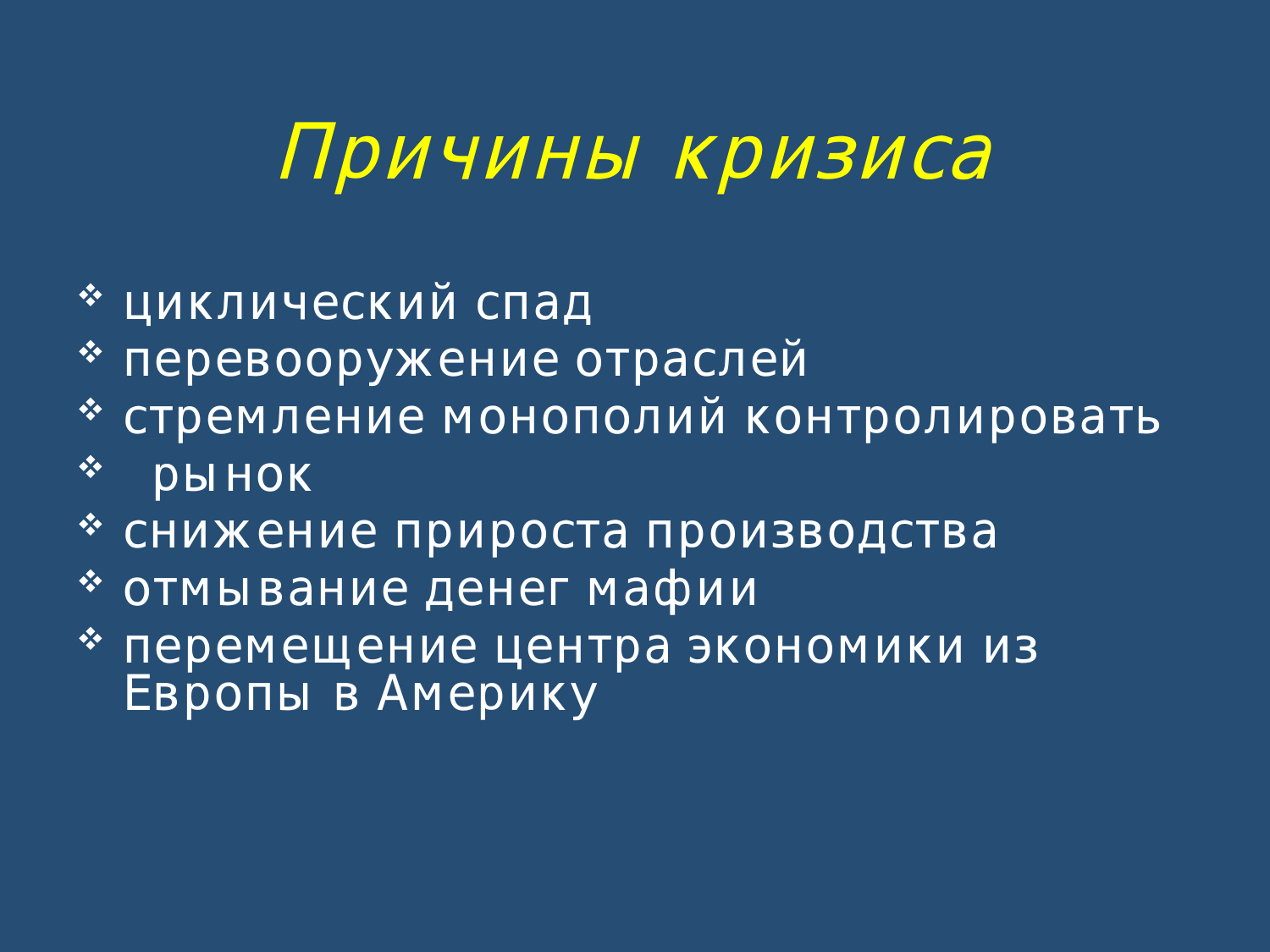

# Причины кризиса
циклический спад
перевооружение отраслей
стремление монополий контролировать
  рынок
снижение прироста производства
отмывание денег мафии
перемещение центра экономики из Европы в Америку